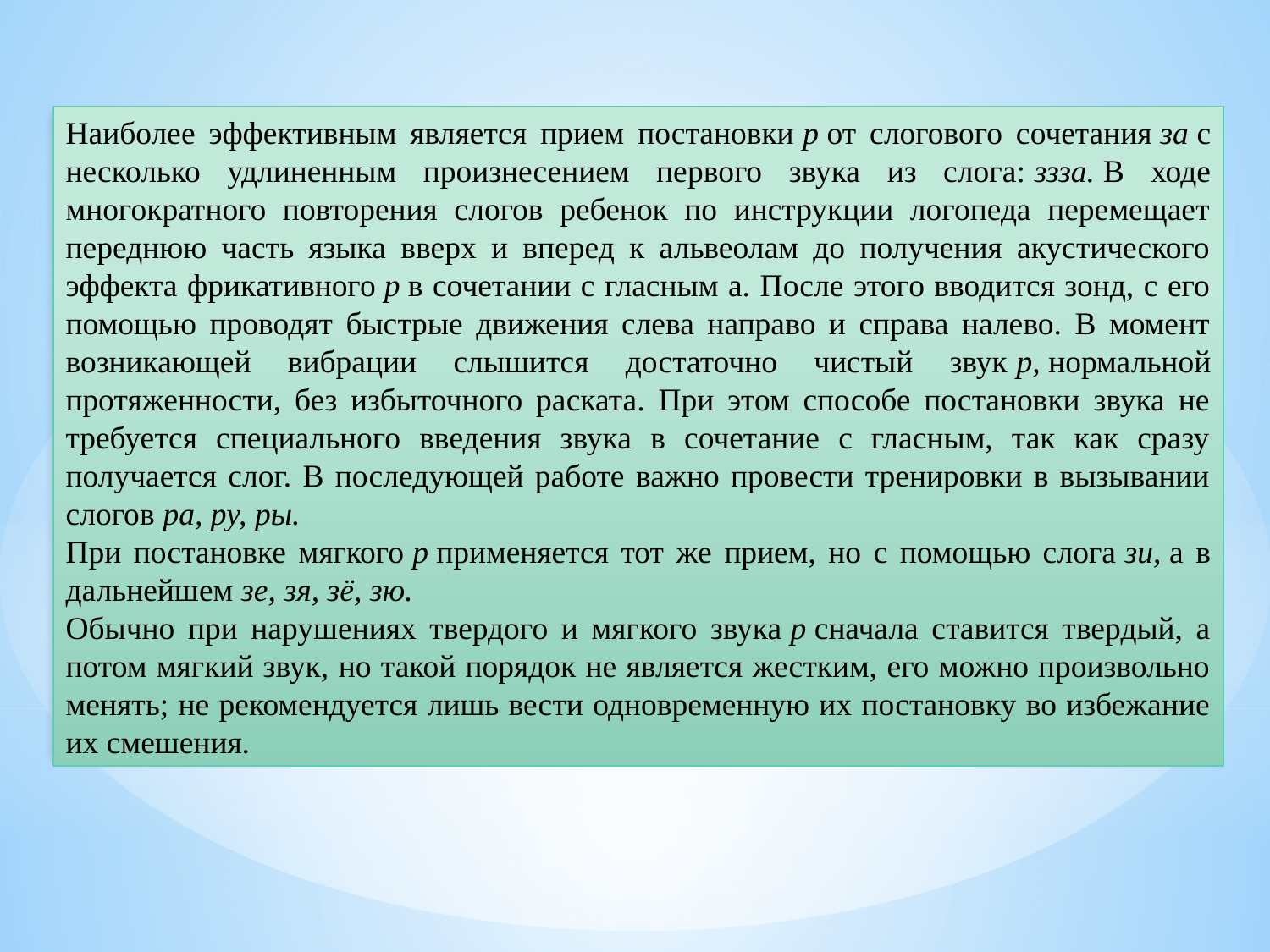

Наиболее эффективным является прием постановки р от слогового сочетания за с несколько удлиненным произнесением первого звука из слога: ззза. В ходе многократного повторения слогов ребенок по инструкции логопеда перемещает переднюю часть языка вверх и вперед к альвеолам до получения акустического эффекта фрикативного р в сочетании с гласным а. После этого вводится зонд, с его помощью проводят быстрые движения слева направо и справа налево. В момент возникающей вибрации слышится достаточно чистый звук р, нормальной протяженности, без избыточного раската. При этом способе постановки звука не требуется специального введения звука в сочетание с гласным, так как сразу получается слог. В последующей работе важно провести тренировки в вызывании слогов ра, ру, ры.
При постановке мягкого р применяется тот же прием, но с помощью слога зи, а в дальнейшем зе, зя, зё, зю.
Обычно при нарушениях твердого и мягкого звука р сначала ставится твердый, а потом мягкий звук, но такой порядок не является жестким, его можно произвольно менять; не рекомендуется лишь вести одновременную их постановку во избежание их смешения.